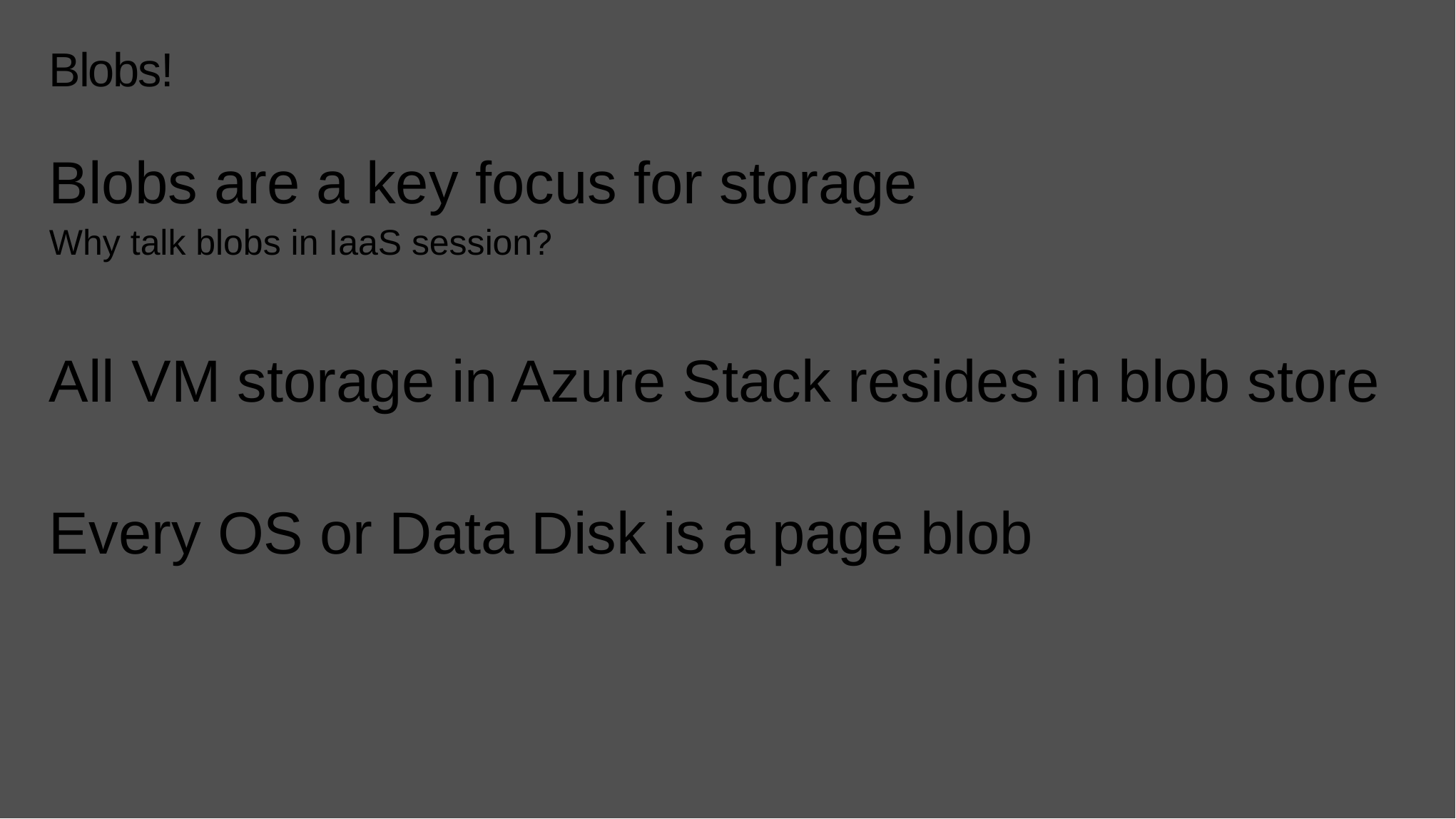

# Blobs!
Blobs are a key focus for storage
Why talk blobs in IaaS session?

All VM storage in Azure Stack resides in blob store

Every OS or Data Disk is a page blob